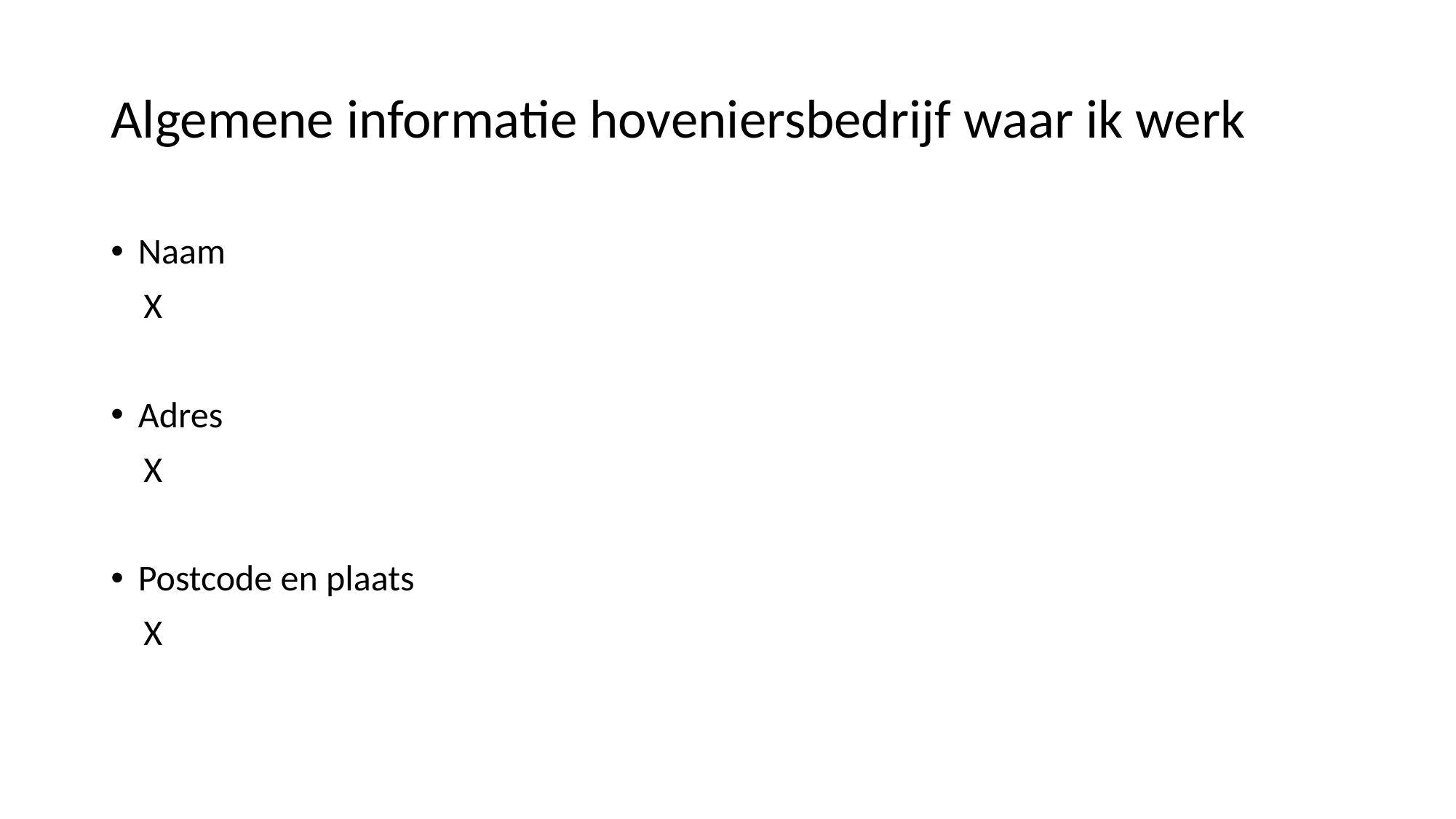

# Algemene informatie hoveniersbedrijf waar ik werk
Naam
    X

Adres
    X

Postcode en plaats
    X